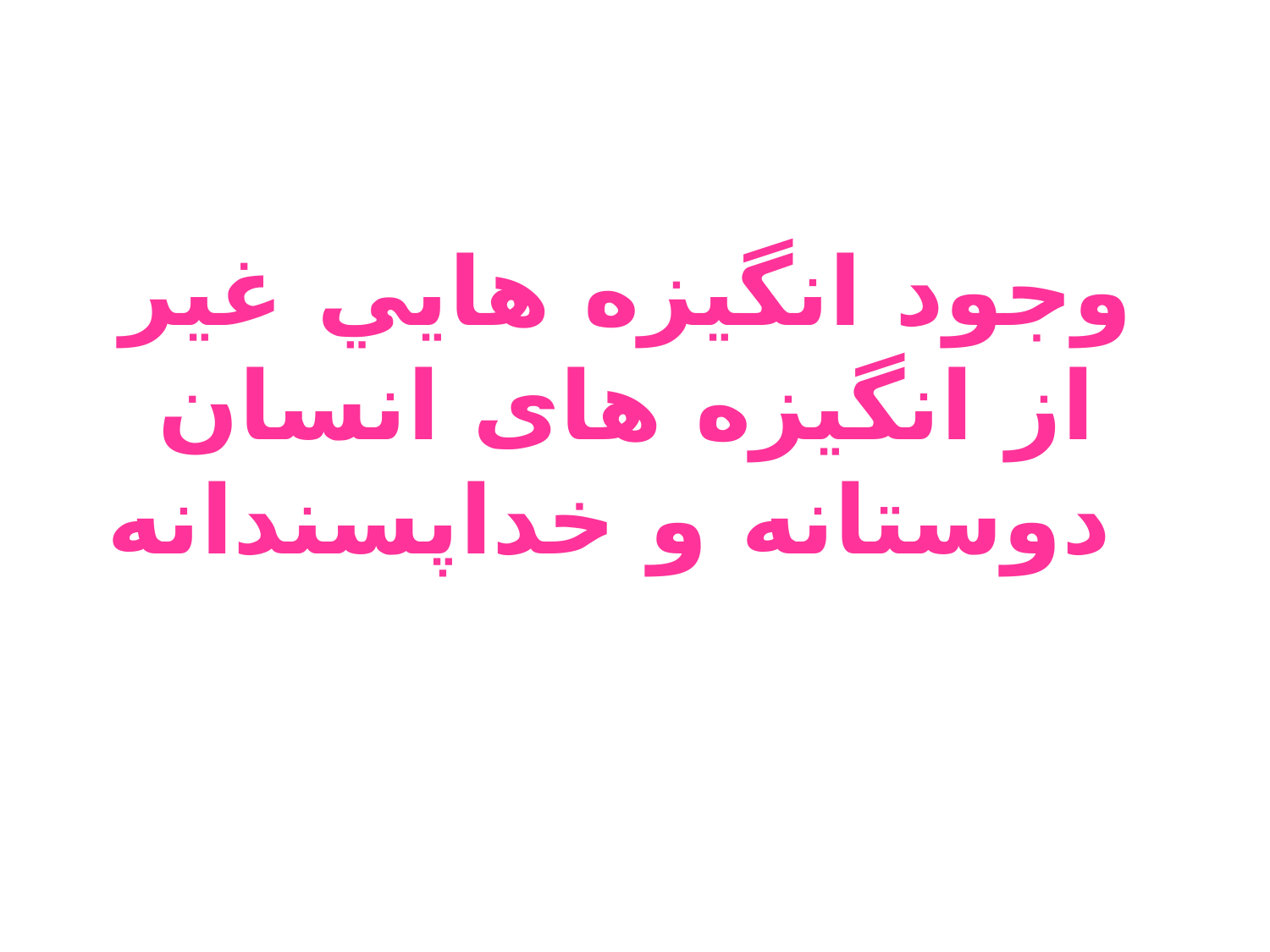

# وجود انگيزه هايي غير از انگيزه های انسان دوستانه و خداپسندانه